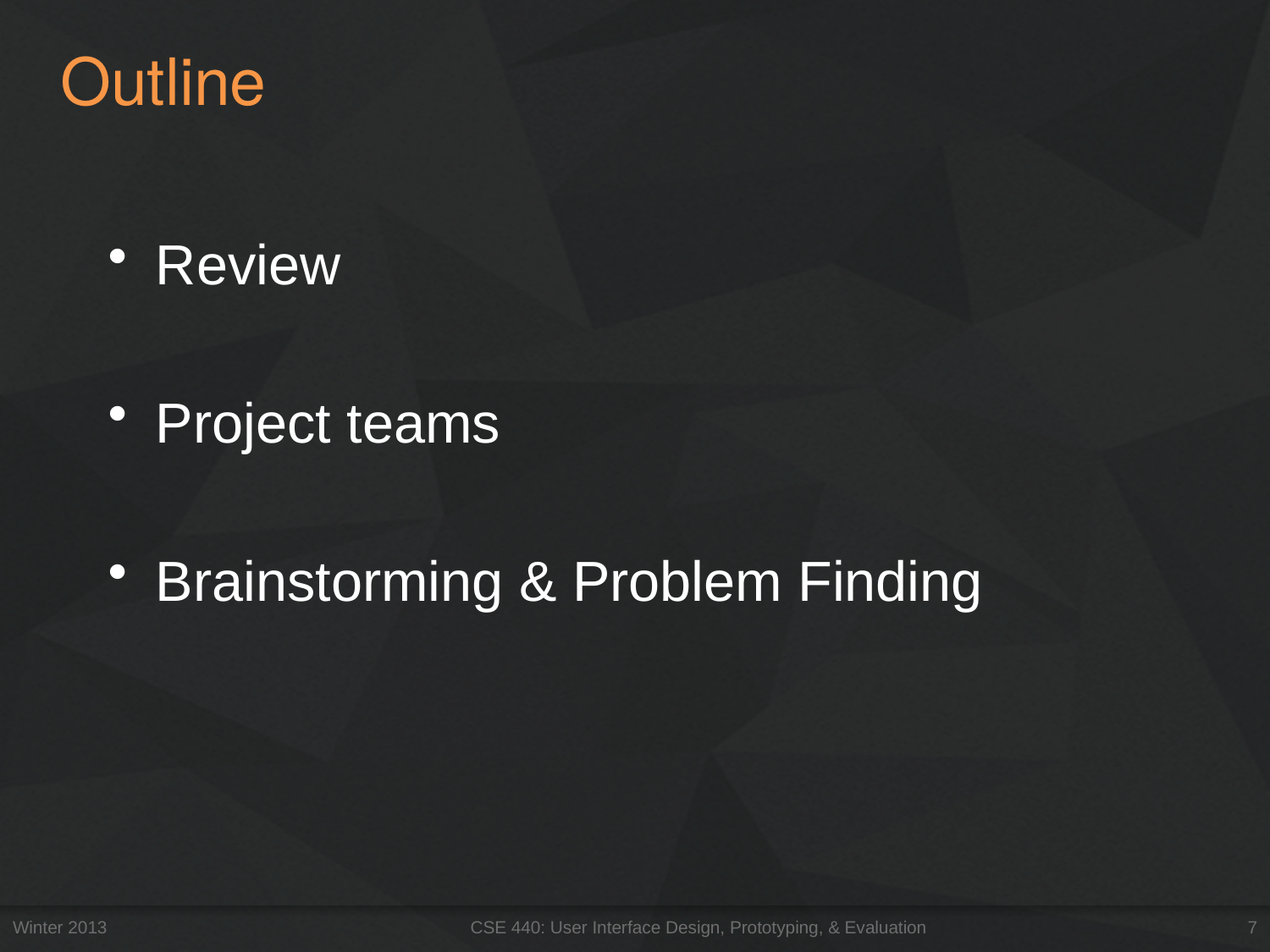

# Outline
Review

Project teams

Brainstorming & Problem Finding
Winter 2013
CSE 440: User Interface Design, Prototyping, & Evaluation
7